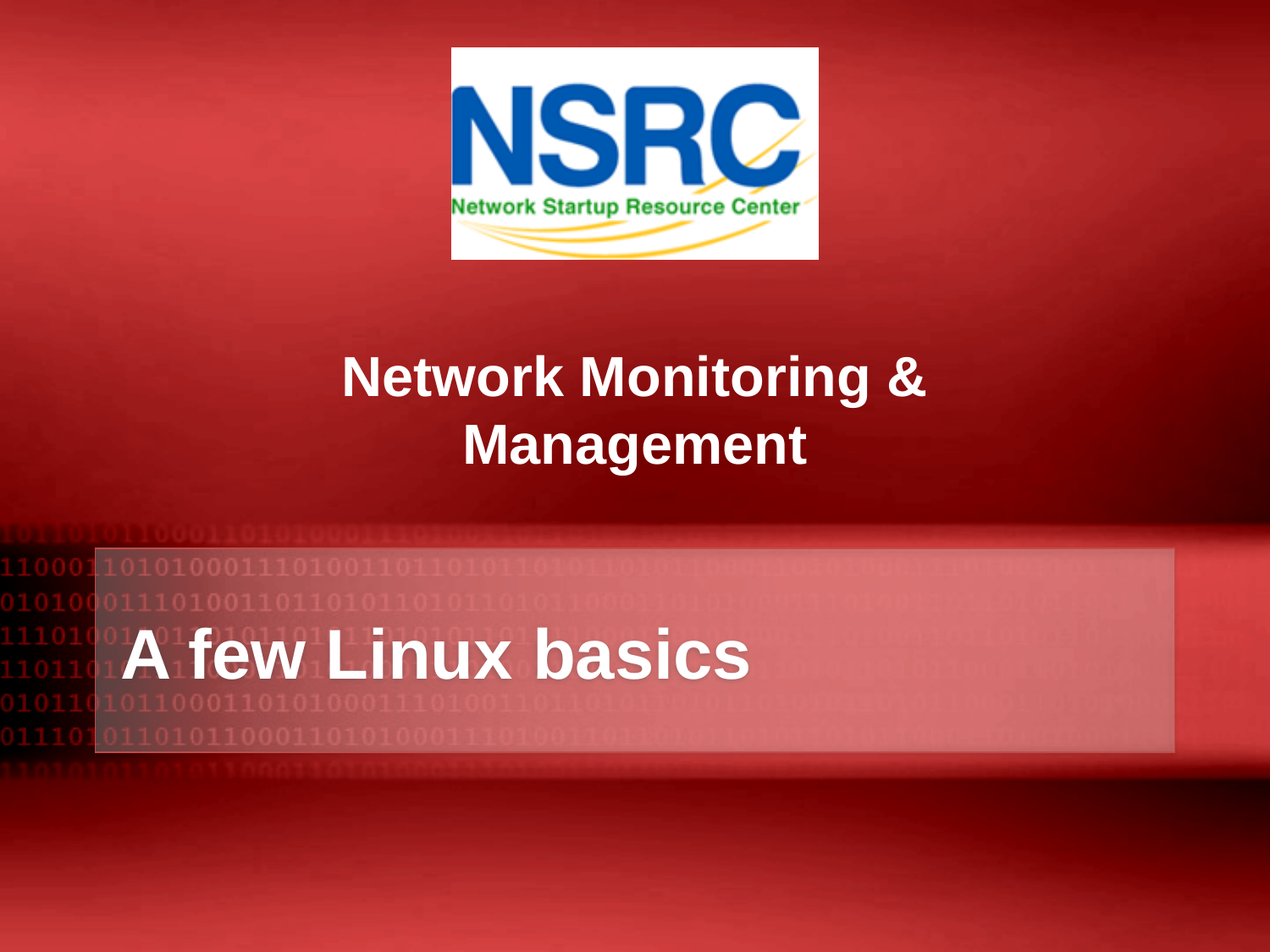

Network Monitoring & Management
# A few Linux basics